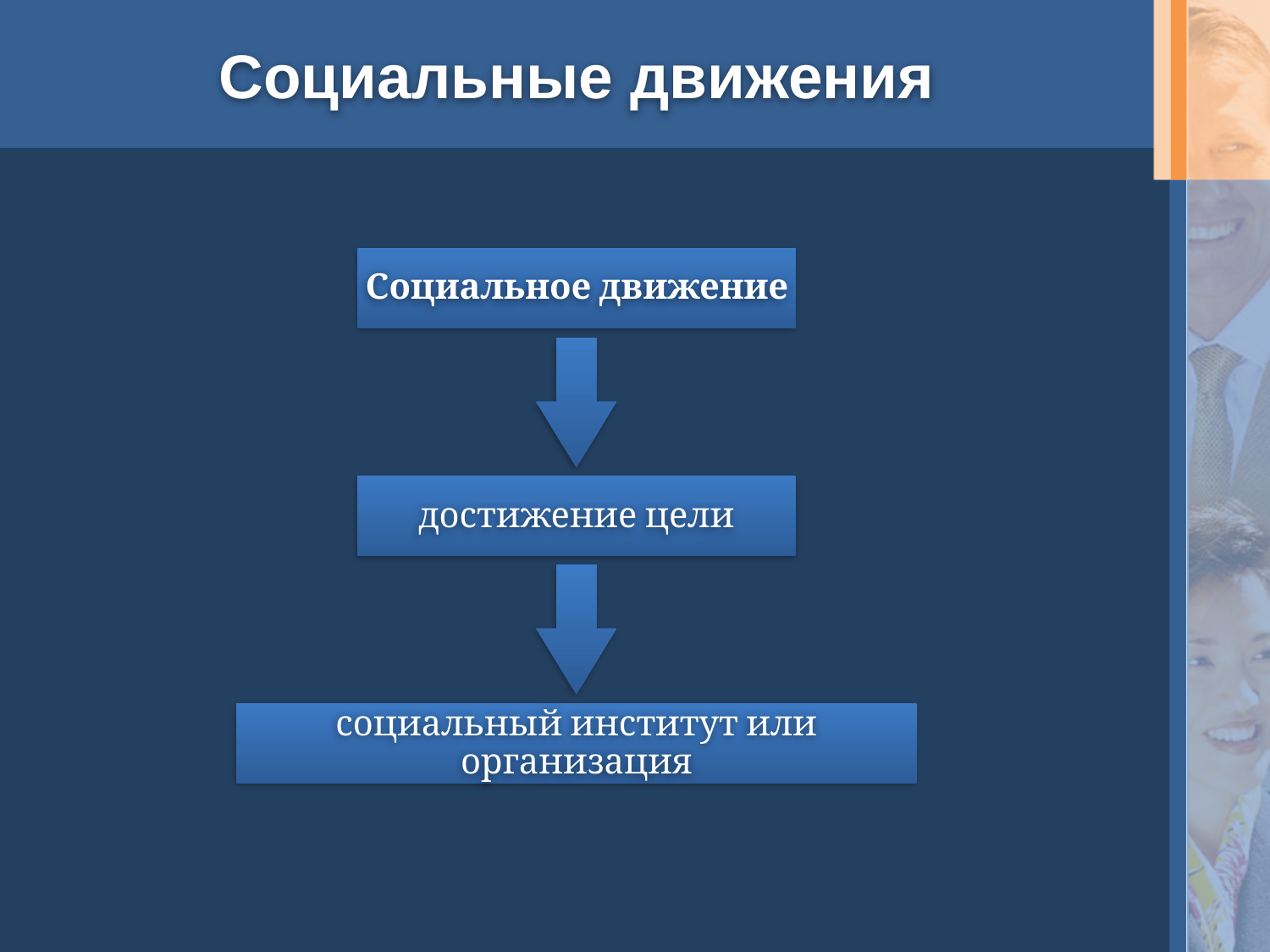

# Социальные движения

Социальное движение

достижение цели

социальный институт или организация